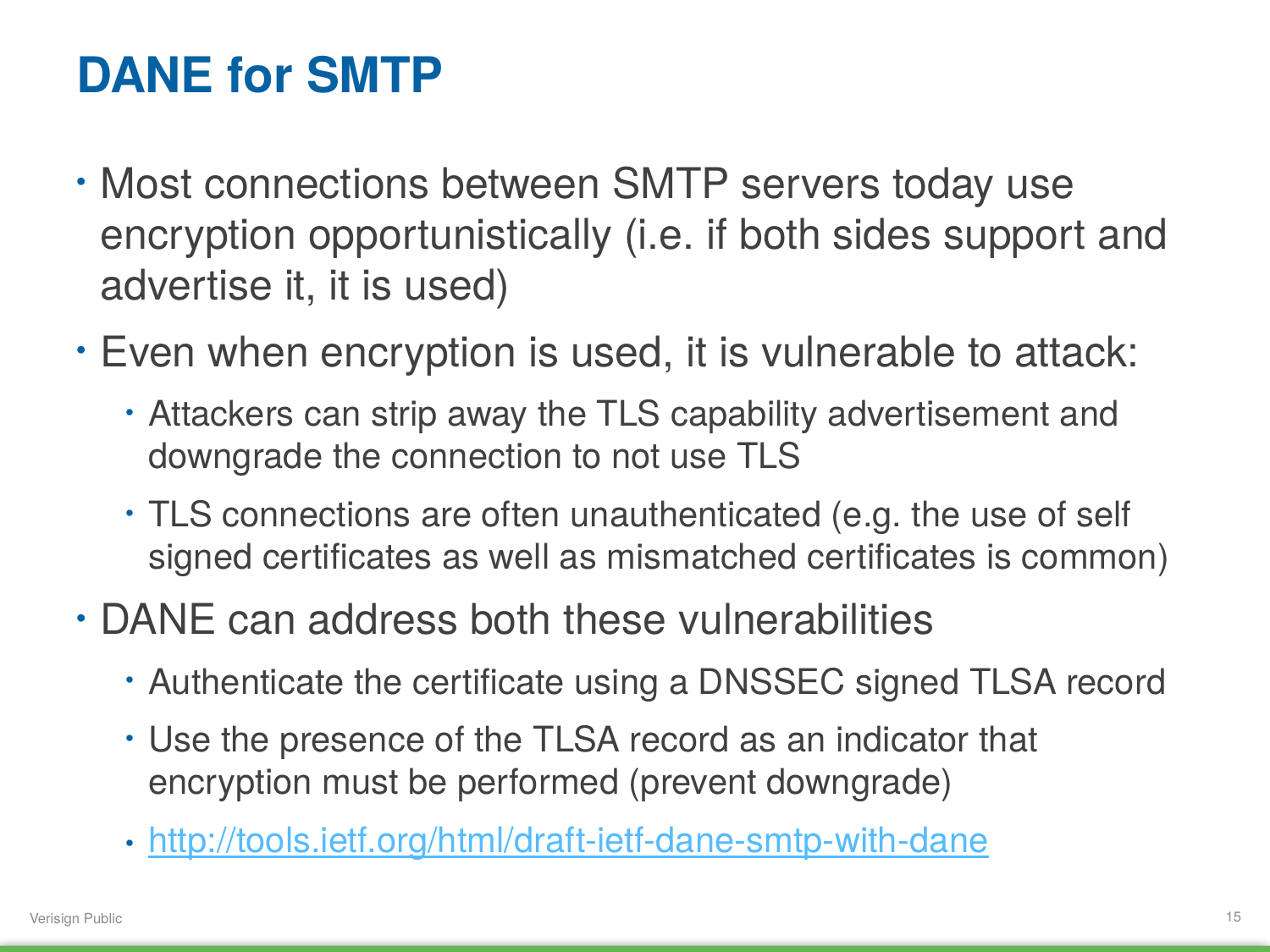

# DANE for SMTP
Most connections between SMTP servers today use encryption opportunistically (i.e. if both sides support and advertise it, it is used)
Even when encryption is used, it is vulnerable to attack:
Attackers can strip away the TLS capability advertisement and downgrade the connection to not use TLS
TLS connections are often unauthenticated (e.g. the use of self signed certificates as well as mismatched certificates is common)
DANE can address both these vulnerabilities
Authenticate the certificate using a DNSSEC signed TLSA record
Use the presence of the TLSA record as an indicator that encryption must be performed (prevent downgrade)
http://tools.ietf.org/html/draft-ietf-dane-smtp-with-dane

15